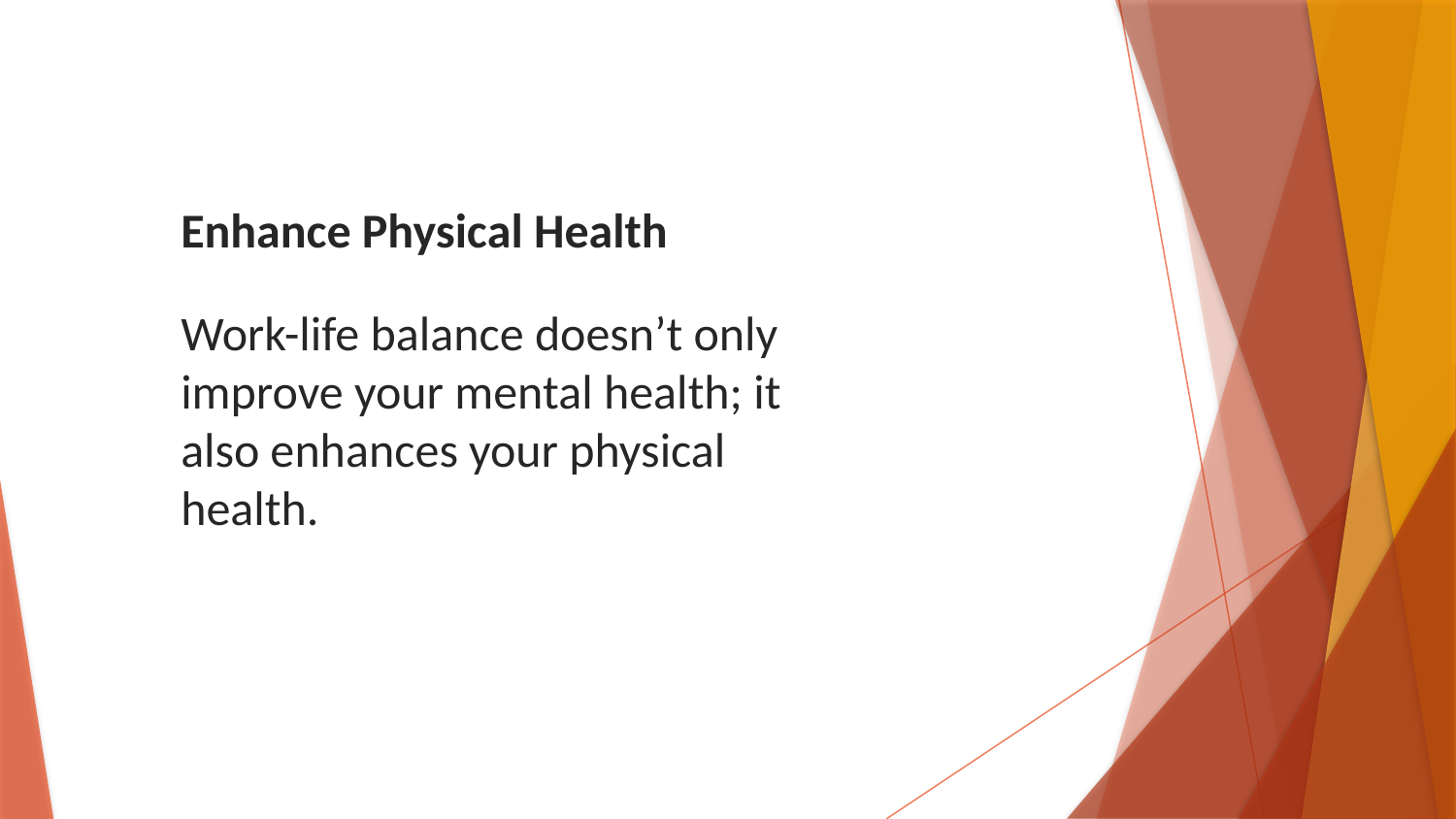

Enhance Physical Health
Work-life balance doesn’t only improve your mental health; it also enhances your physical health.